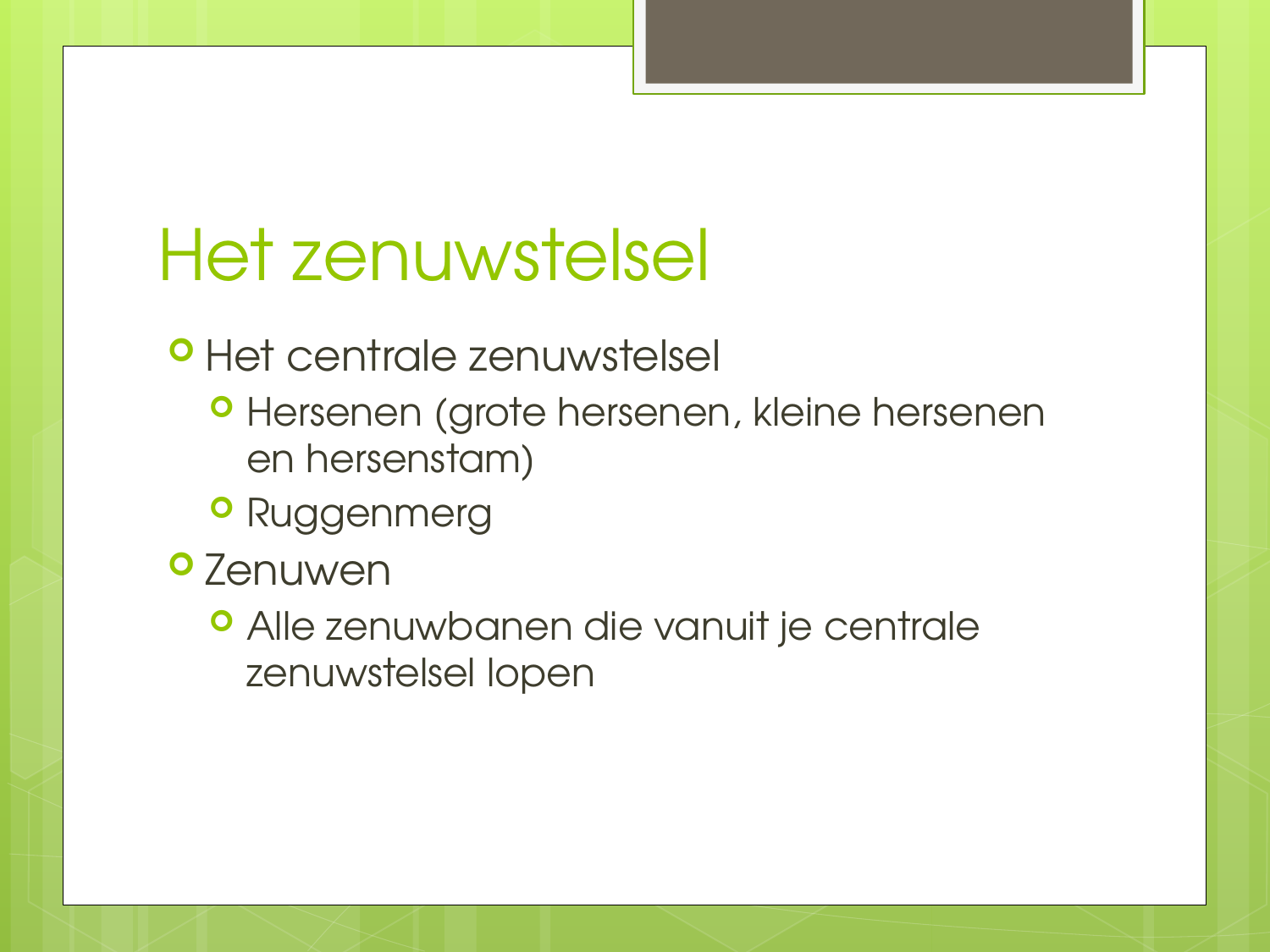

# Het zenuwstelsel
Het centrale zenuwstelsel
Hersenen (grote hersenen, kleine hersenen en hersenstam)
Ruggenmerg
Zenuwen
Alle zenuwbanen die vanuit je centrale zenuwstelsel lopen